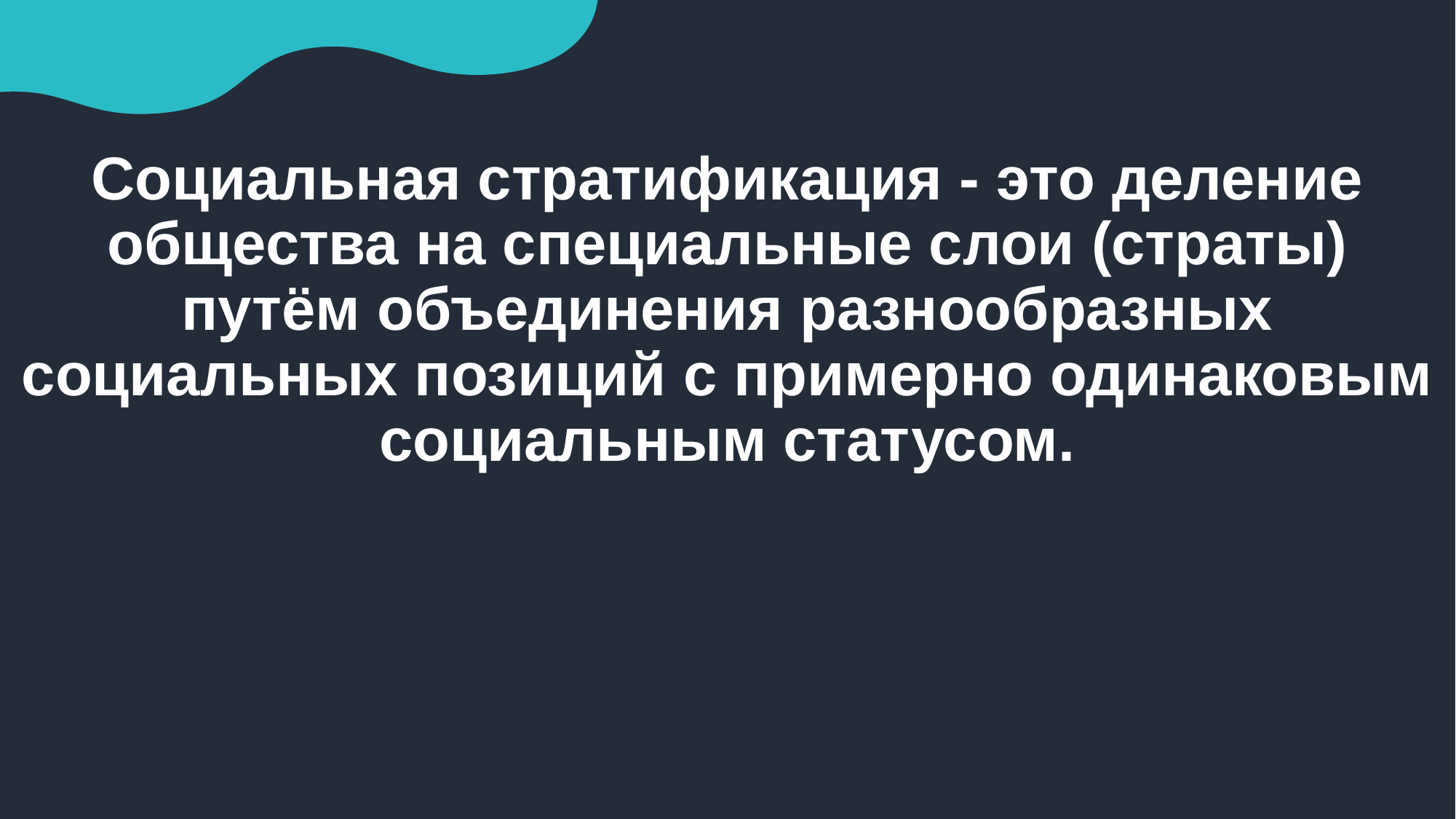

Социальная стратификация - это деление общества на специальные слои (страты) путём объединения разнообразных социальных позиций с примерно одинаковым социальным статусом.